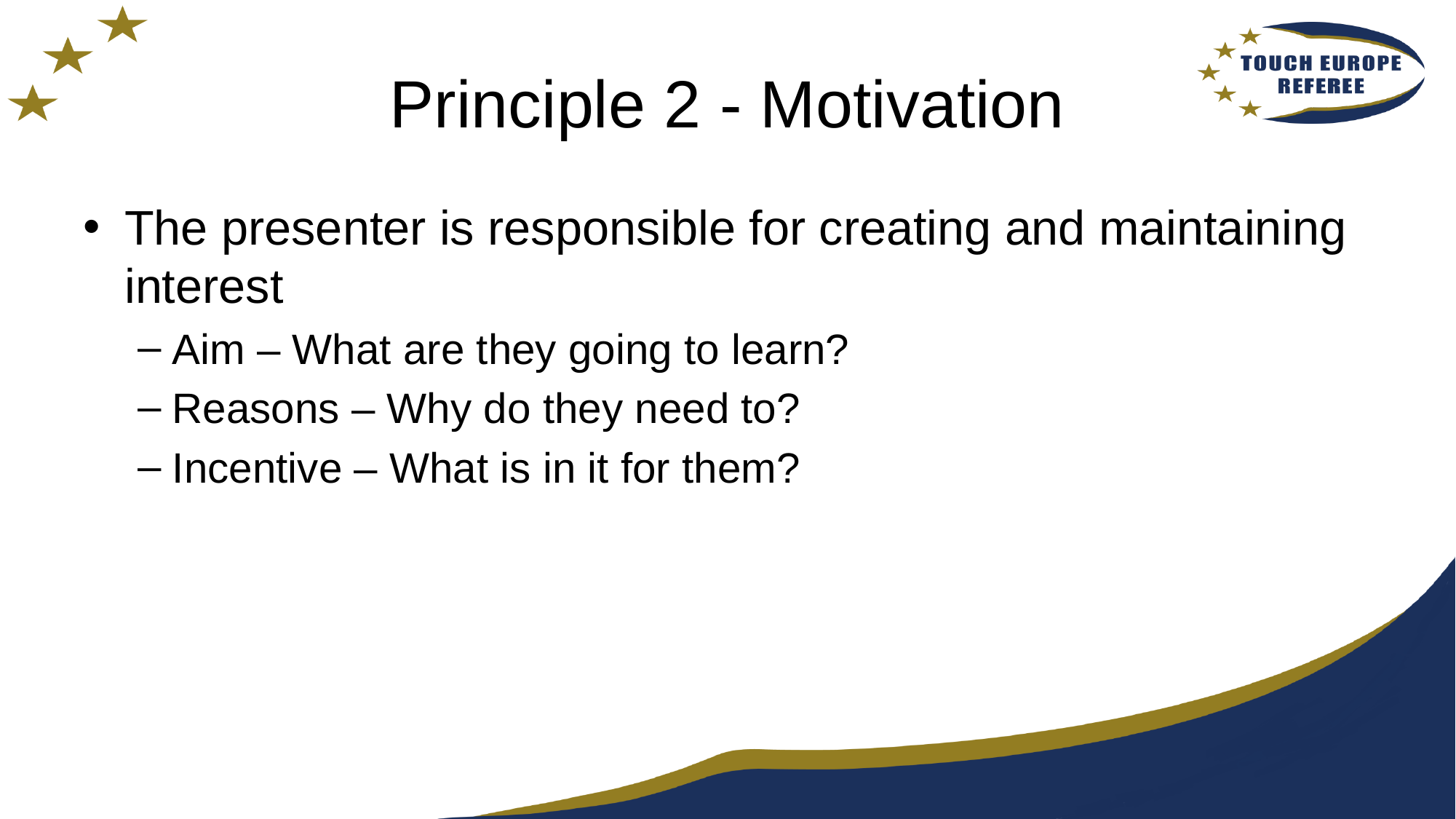

# Principle 2 - Motivation
The presenter is responsible for creating and maintaining interest
Aim – What are they going to learn?
Reasons – Why do they need to?
Incentive – What is in it for them?